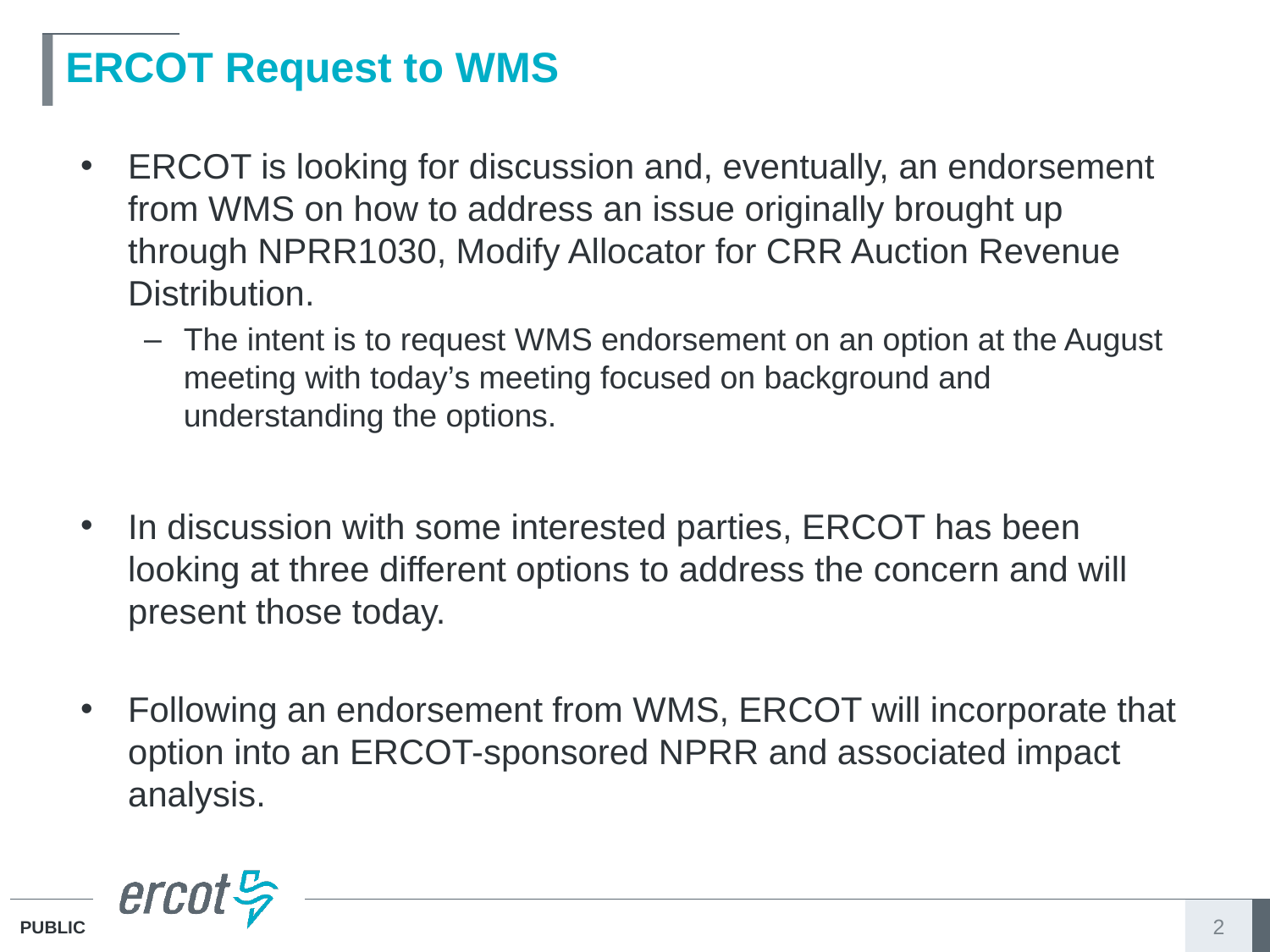

# ERCOT Request to WMS
ERCOT is looking for discussion and, eventually, an endorsement from WMS on how to address an issue originally brought up through NPRR1030, Modify Allocator for CRR Auction Revenue Distribution.
The intent is to request WMS endorsement on an option at the August meeting with today’s meeting focused on background and understanding the options.

In discussion with some interested parties, ERCOT has been looking at three different options to address the concern and will present those today.

Following an endorsement from WMS, ERCOT will incorporate that option into an ERCOT-sponsored NPRR and associated impact analysis.
2